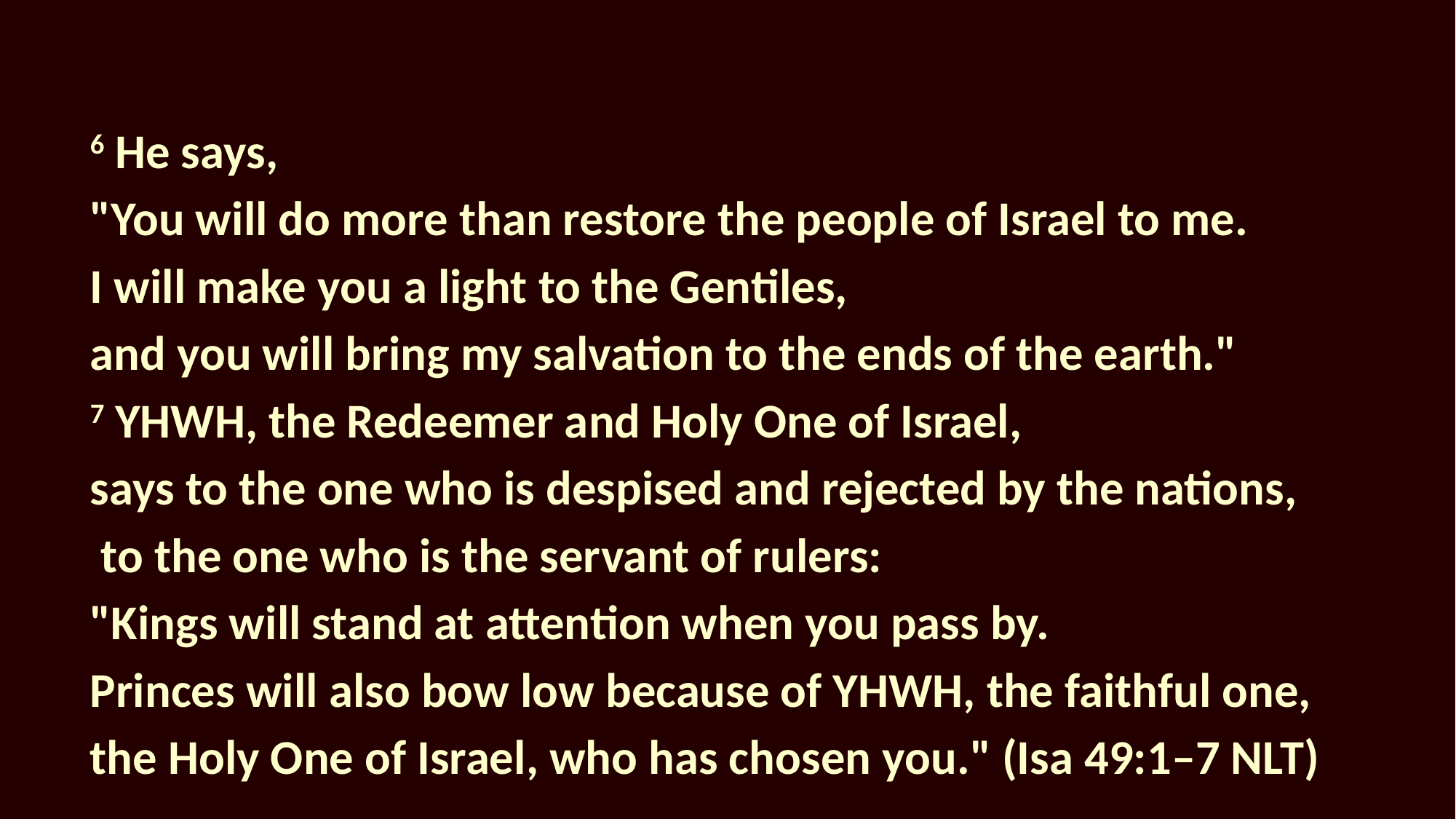

6 He says,
"You will do more than restore the people of Israel to me.
I will make you a light to the Gentiles,
and you will bring my salvation to the ends of the earth."
7 YHWH, the Redeemer and Holy One of Israel,
says to the one who is despised and rejected by the nations,
 to the one who is the servant of rulers:
"Kings will stand at attention when you pass by.
Princes will also bow low because of YHWH, the faithful one,
the Holy One of Israel, who has chosen you." (Isa 49:1–7 NLT)